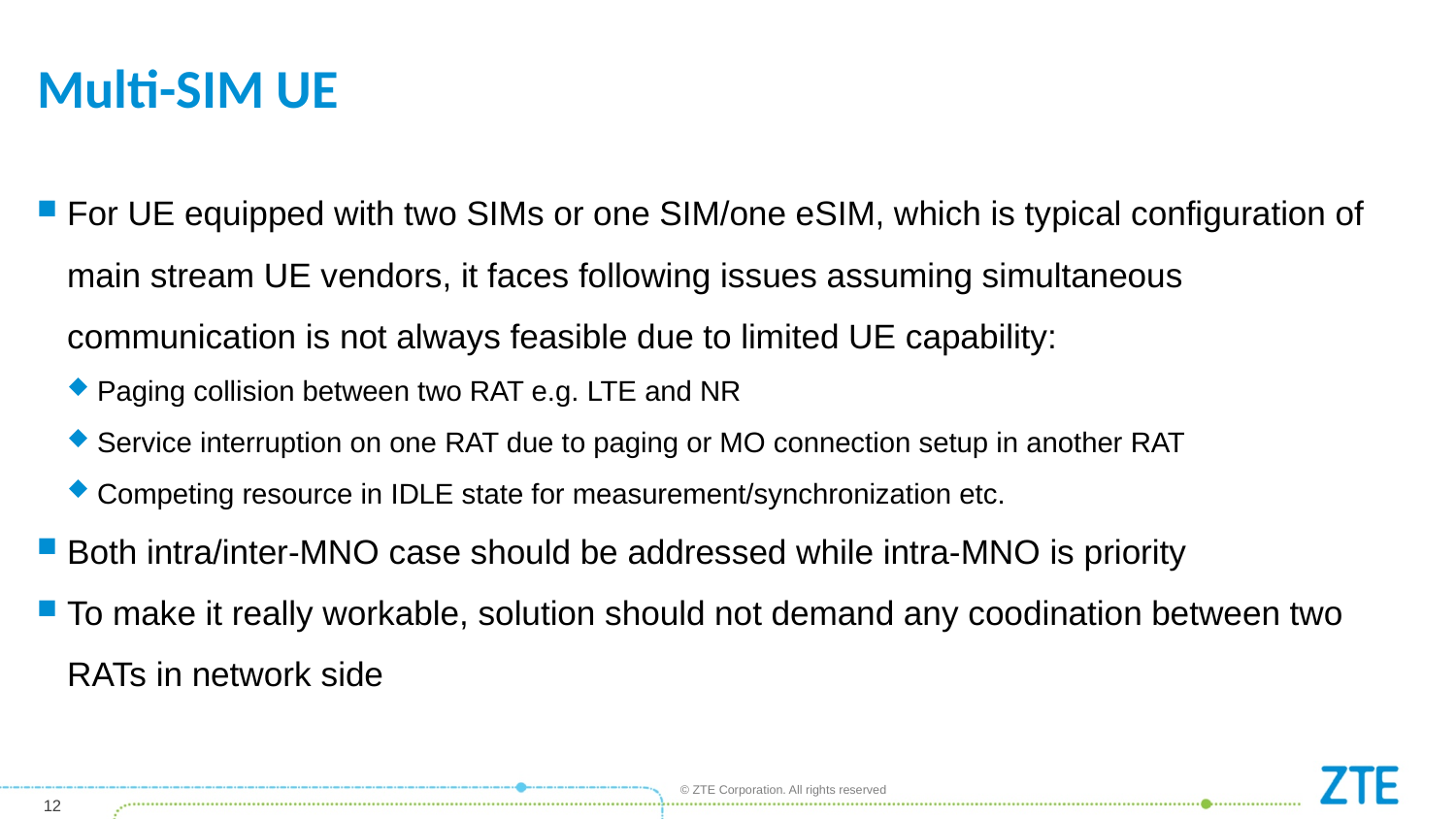

# Multi-SIM UE
For UE equipped with two SIMs or one SIM/one eSIM, which is typical configuration of main stream UE vendors, it faces following issues assuming simultaneous communication is not always feasible due to limited UE capability:
Paging collision between two RAT e.g. LTE and NR
Service interruption on one RAT due to paging or MO connection setup in another RAT
Competing resource in IDLE state for measurement/synchronization etc.
Both intra/inter-MNO case should be addressed while intra-MNO is priority
To make it really workable, solution should not demand any coodination between two RATs in network side